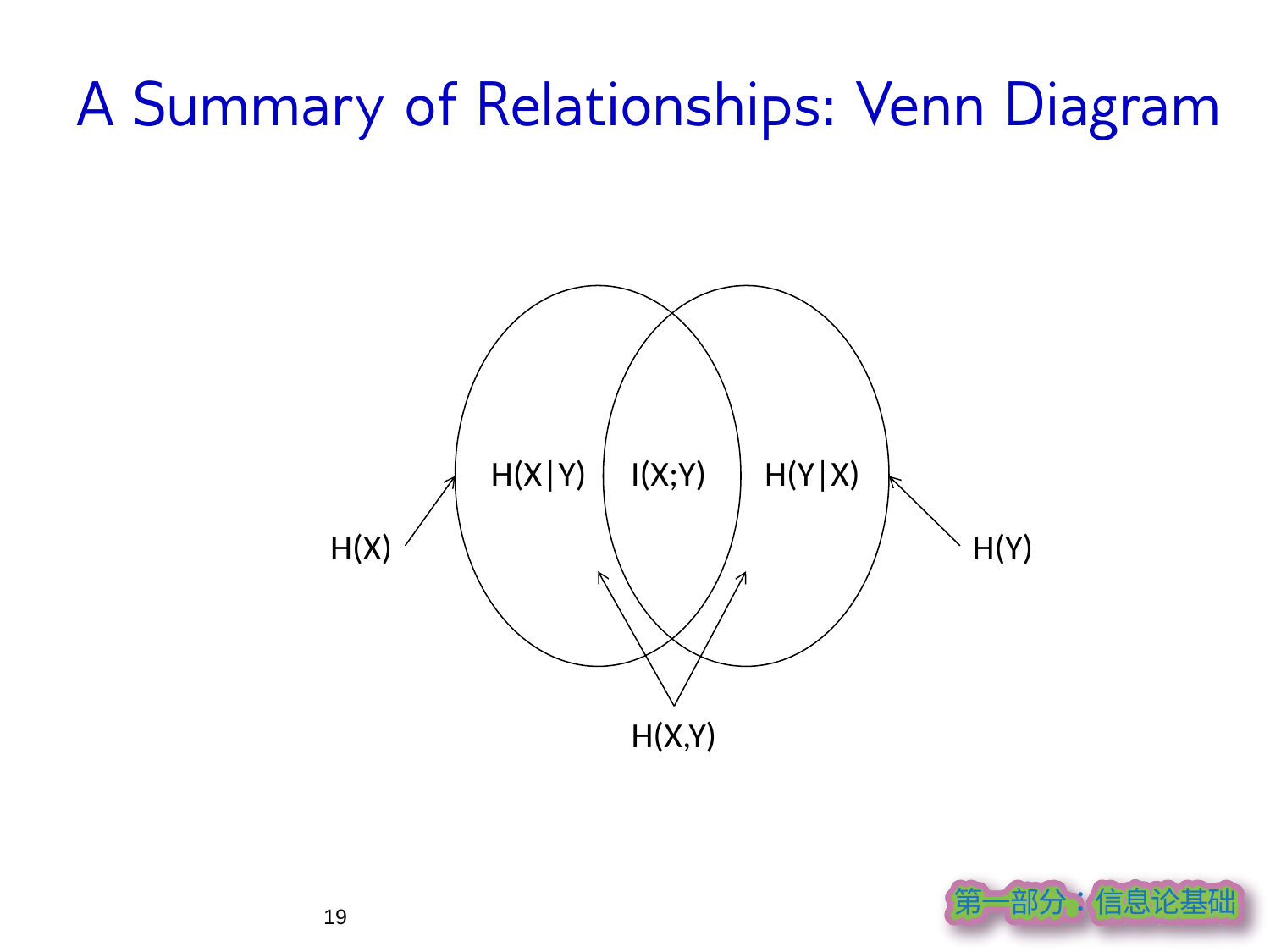

A Summary of Relationships: Venn Diagram

H(X|Y)
I(X;Y)
H(Y|X)
H(X)
H(Y)
H(X,Y)
19